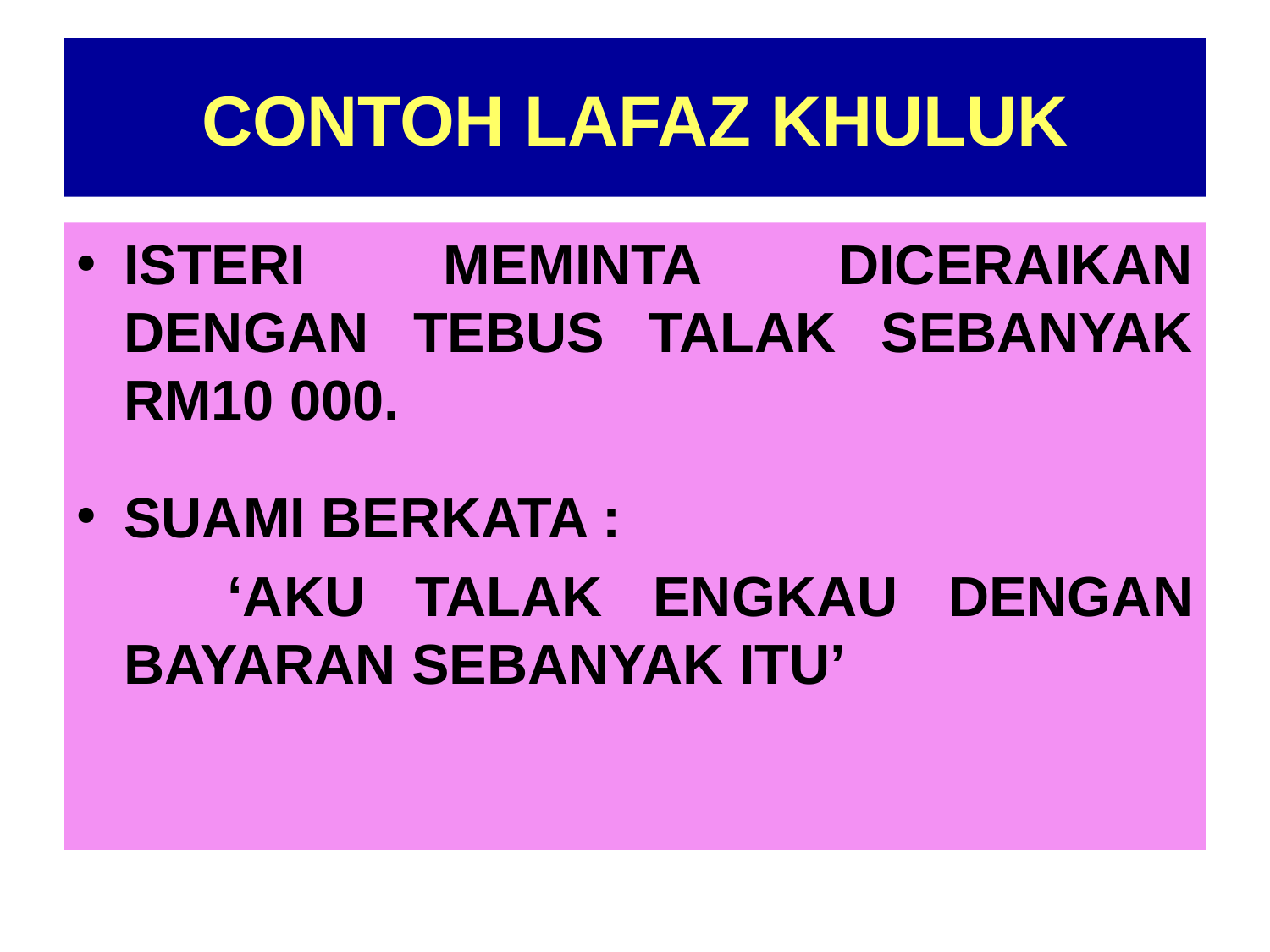

# CONTOH LAFAZ KHULUK
ISTERI MEMINTA DICERAIKAN DENGAN TEBUS TALAK SEBANYAK RM10 000.

SUAMI BERKATA :
   ‘AKU TALAK ENGKAU DENGAN BAYARAN SEBANYAK ITU’